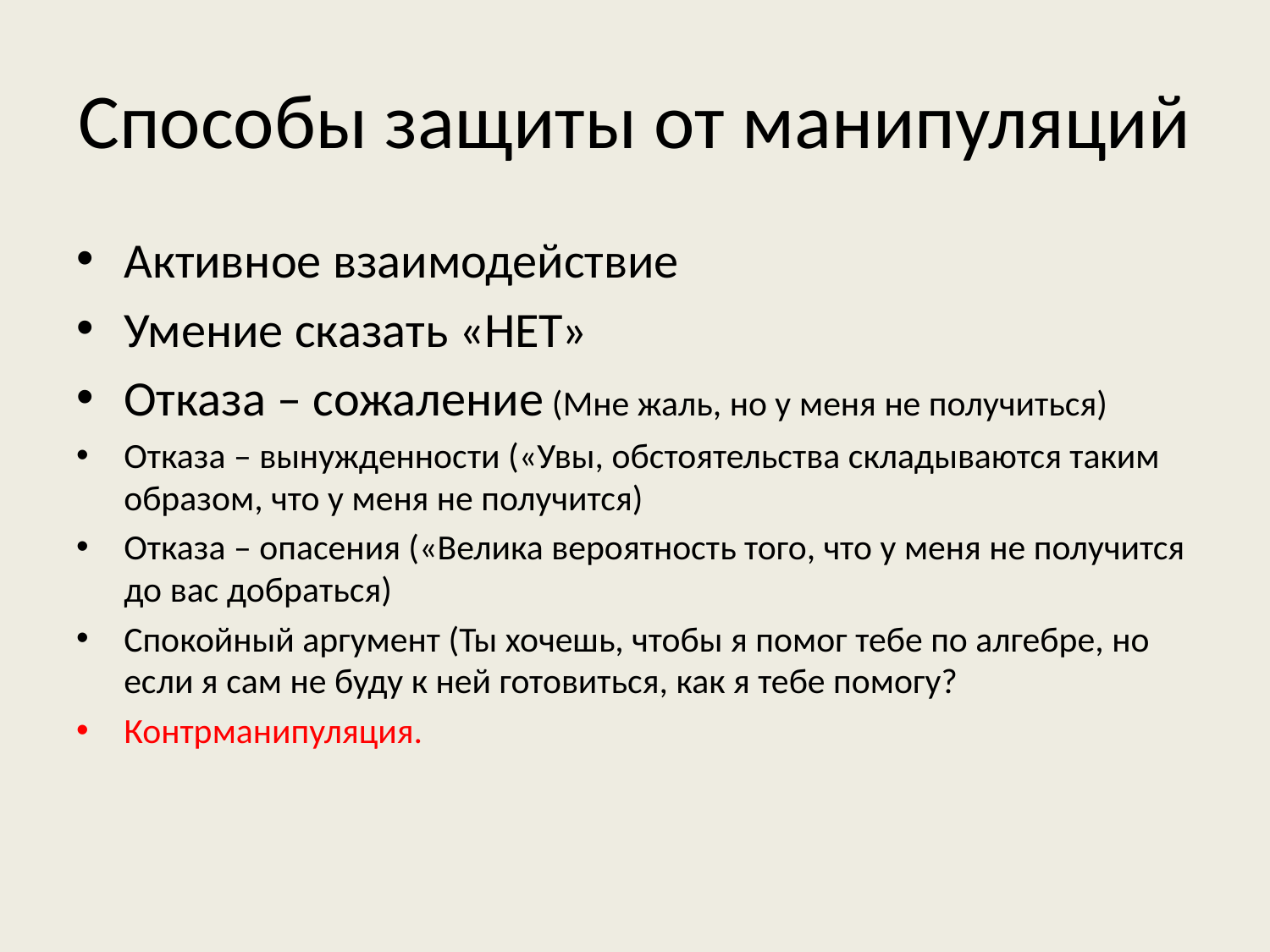

# Способы защиты от манипуляций
Активное взаимодействие
Умение сказать «НЕТ»
Отказа – сожаление (Мне жаль, но у меня не получиться)
Отказа – вынужденности («Увы, обстоятельства складываются таким образом, что у меня не получится)
Отказа – опасения («Велика вероятность того, что у меня не получится до вас добраться)
Спокойный аргумент (Ты хочешь, чтобы я помог тебе по алгебре, но если я сам не буду к ней готовиться, как я тебе помогу?
Контрманипуляция.